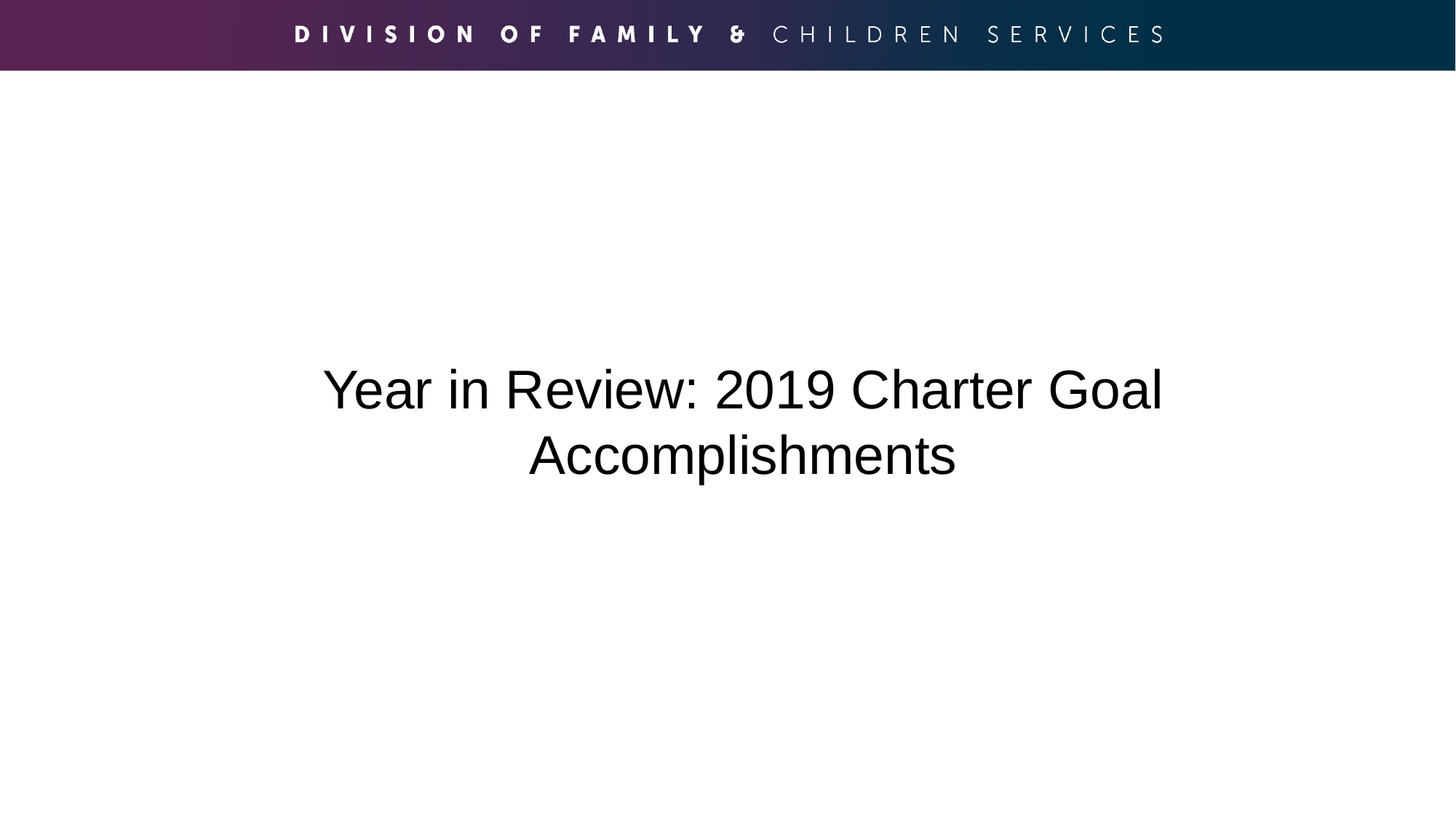

Year in Review: 2019 Charter Goal Accomplishments